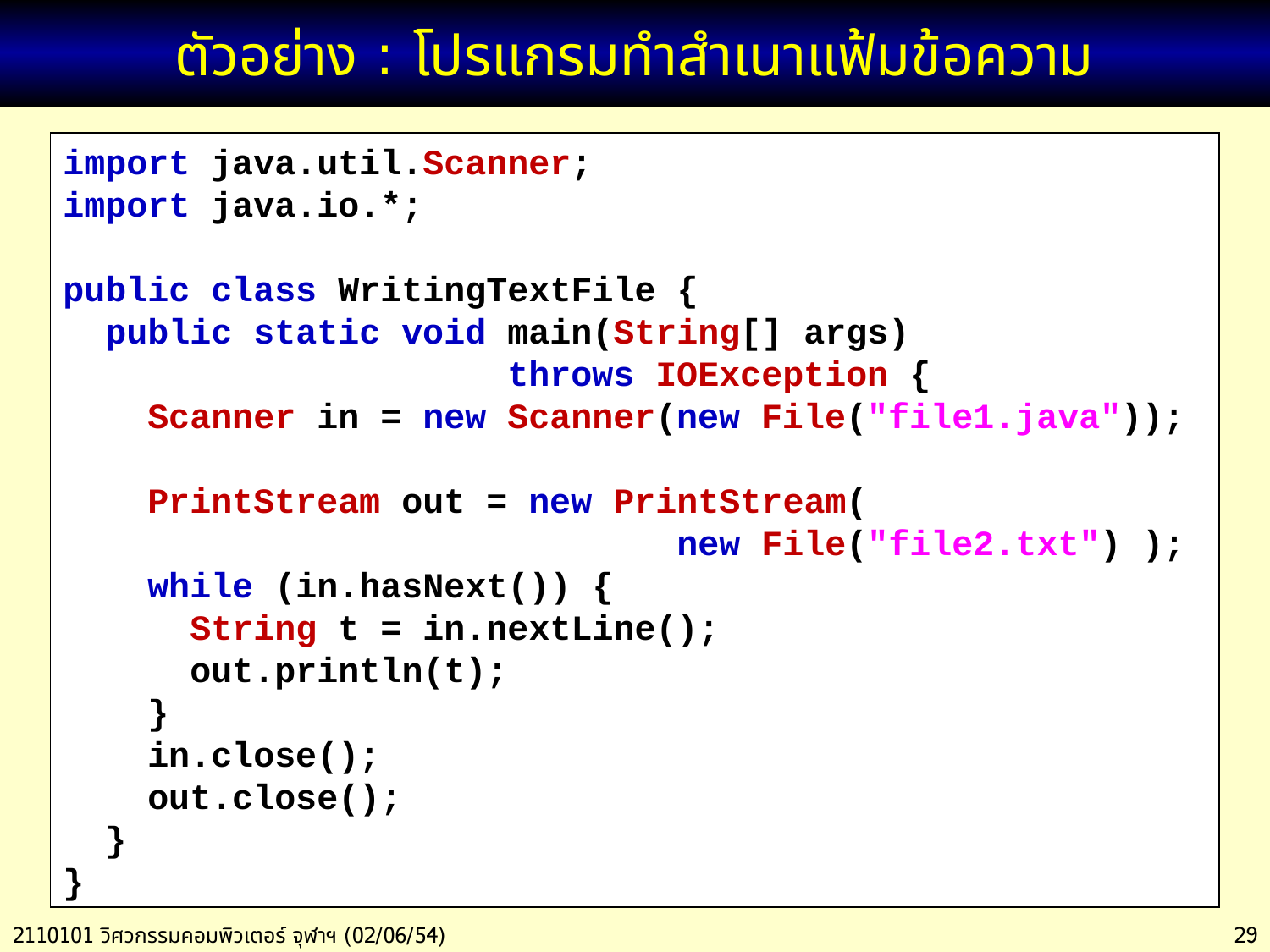

# ตัวอย่าง : โปรแกรมทำสำเนาแฟ้มข้อความ
import java.util.Scanner;
import java.io.*;

public class WritingTextFile {
  public static void main(String[] args)
                     throws IOException {
    Scanner in = new Scanner(new File("file1.java"));
    PrintStream out = new PrintStream(
                             new File("file2.txt") );
    while (in.hasNext()) {
      String t = in.nextLine();
      out.println(t);
    }
    in.close();
    out.close();
  }
}